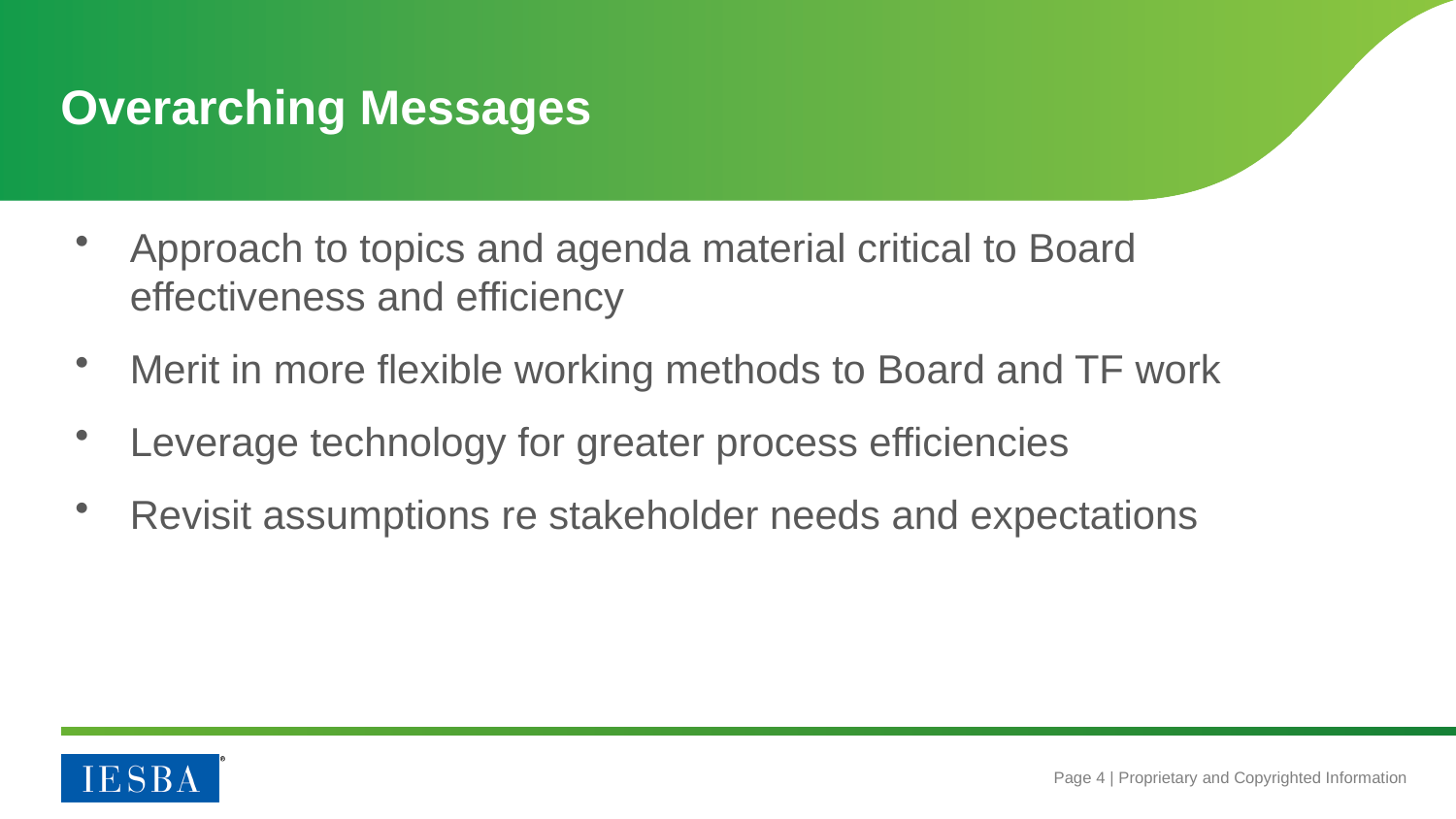

# Overarching Messages
Approach to topics and agenda material critical to Board effectiveness and efficiency
Merit in more flexible working methods to Board and TF work
Leverage technology for greater process efficiencies
Revisit assumptions re stakeholder needs and expectations